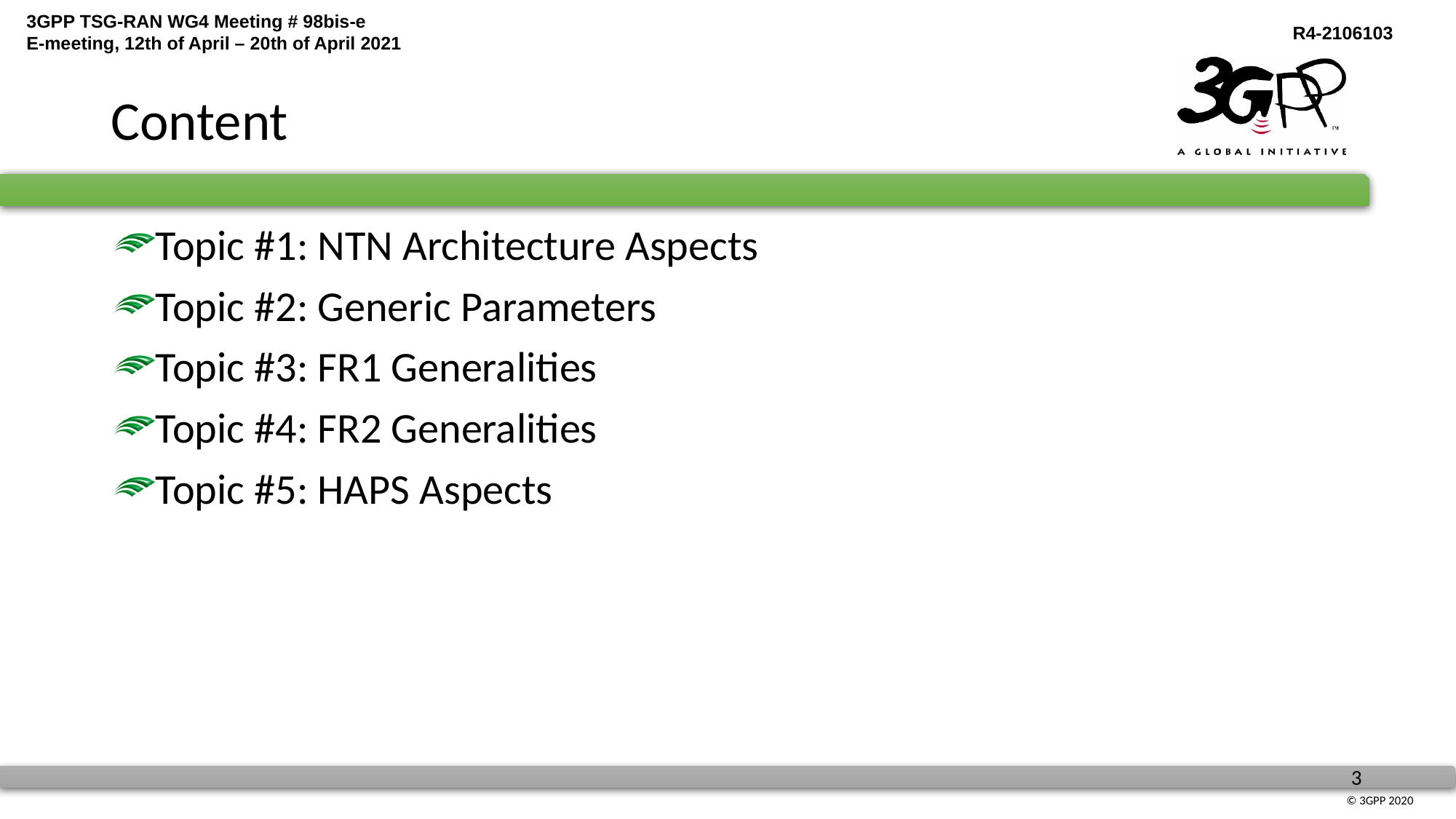

# Content
Topic #1: NTN Architecture Aspects
Topic #2: Generic Parameters
Topic #3: FR1 Generalities
Topic #4: FR2 Generalities
Topic #5: HAPS Aspects